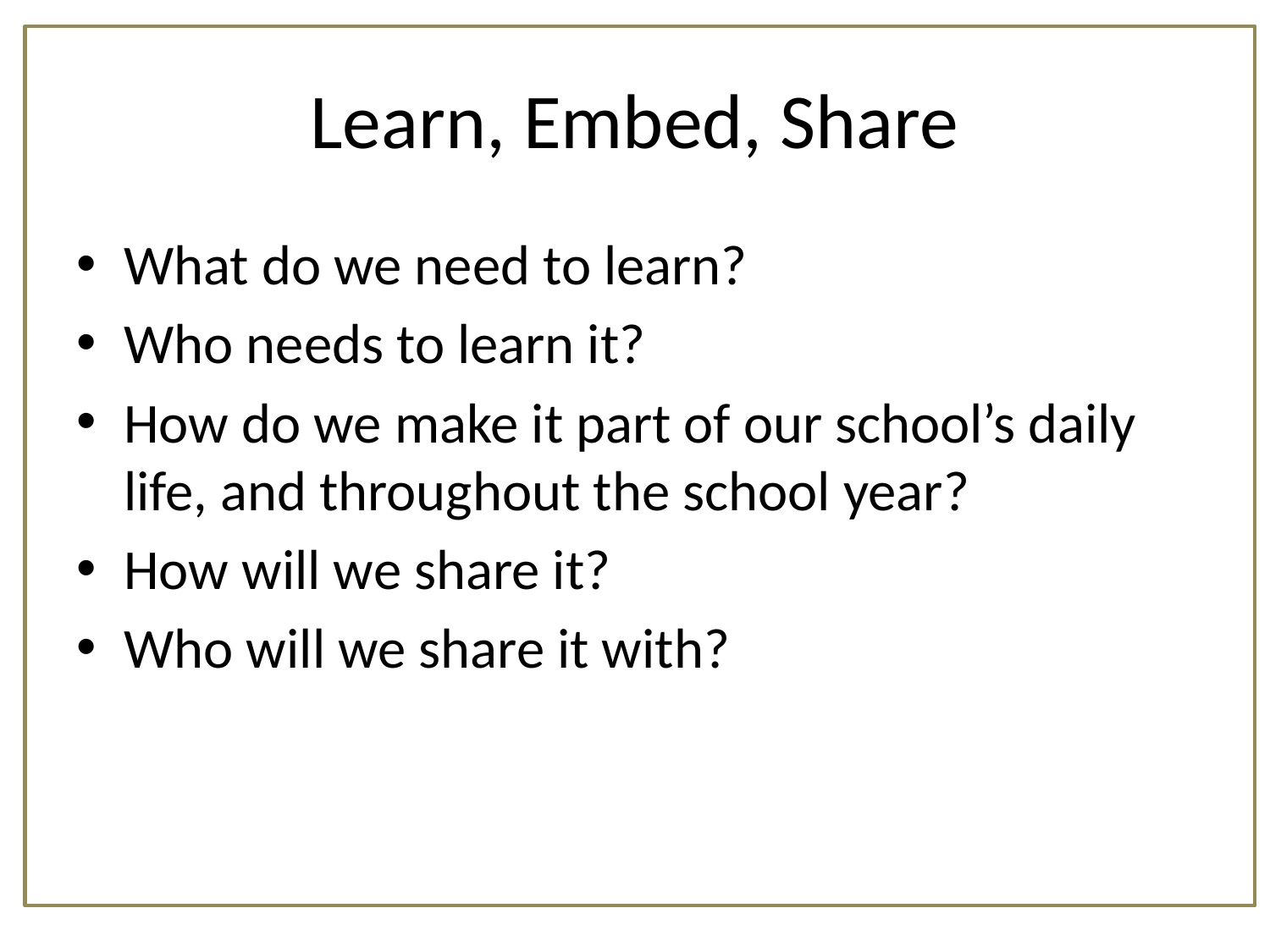

# Learn, Embed, Share
What do we need to learn?
Who needs to learn it?
How do we make it part of our school’s daily life, and throughout the school year?
How will we share it?
Who will we share it with?